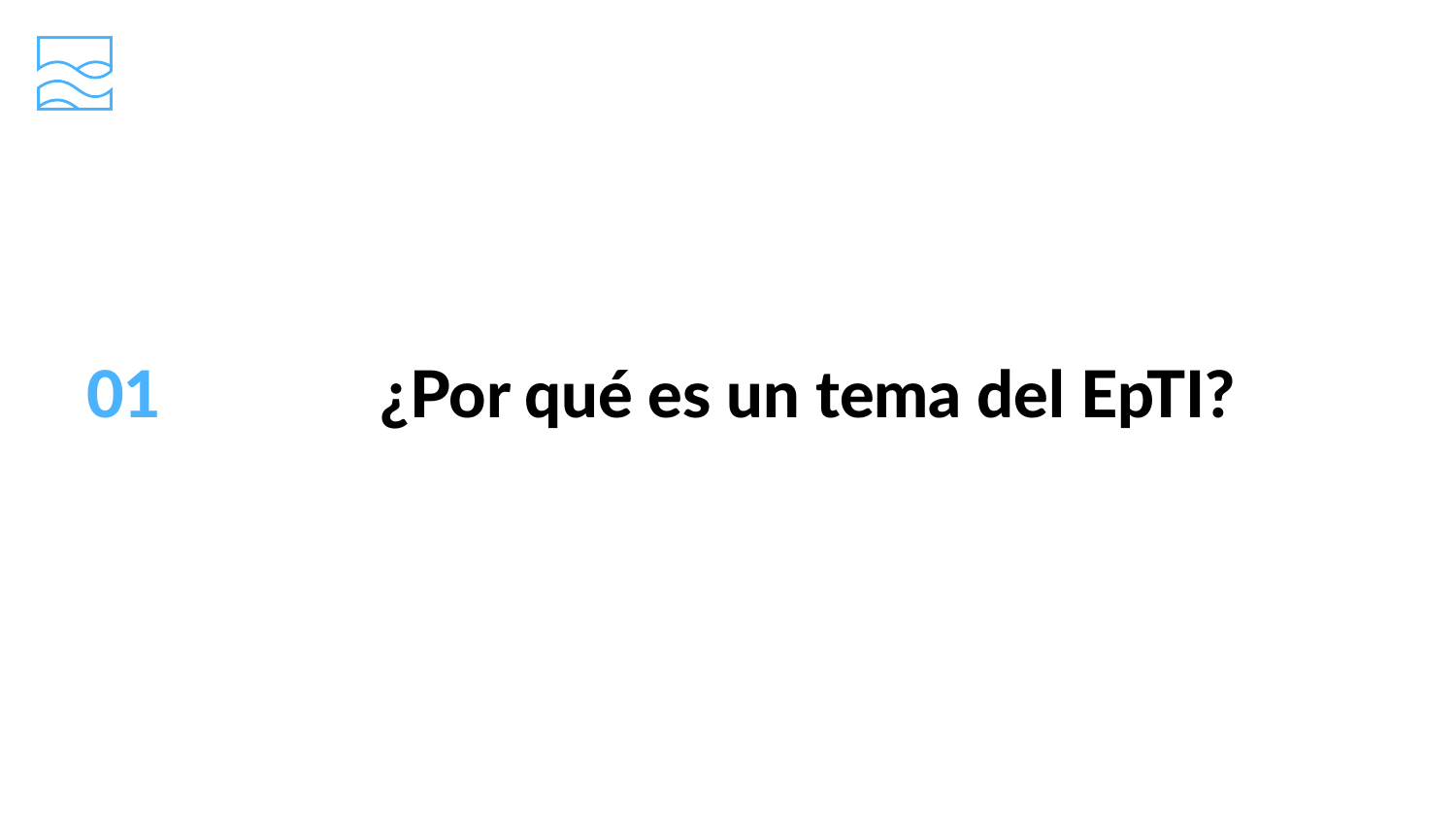

¿Por qué es un tema del EpTI?
01